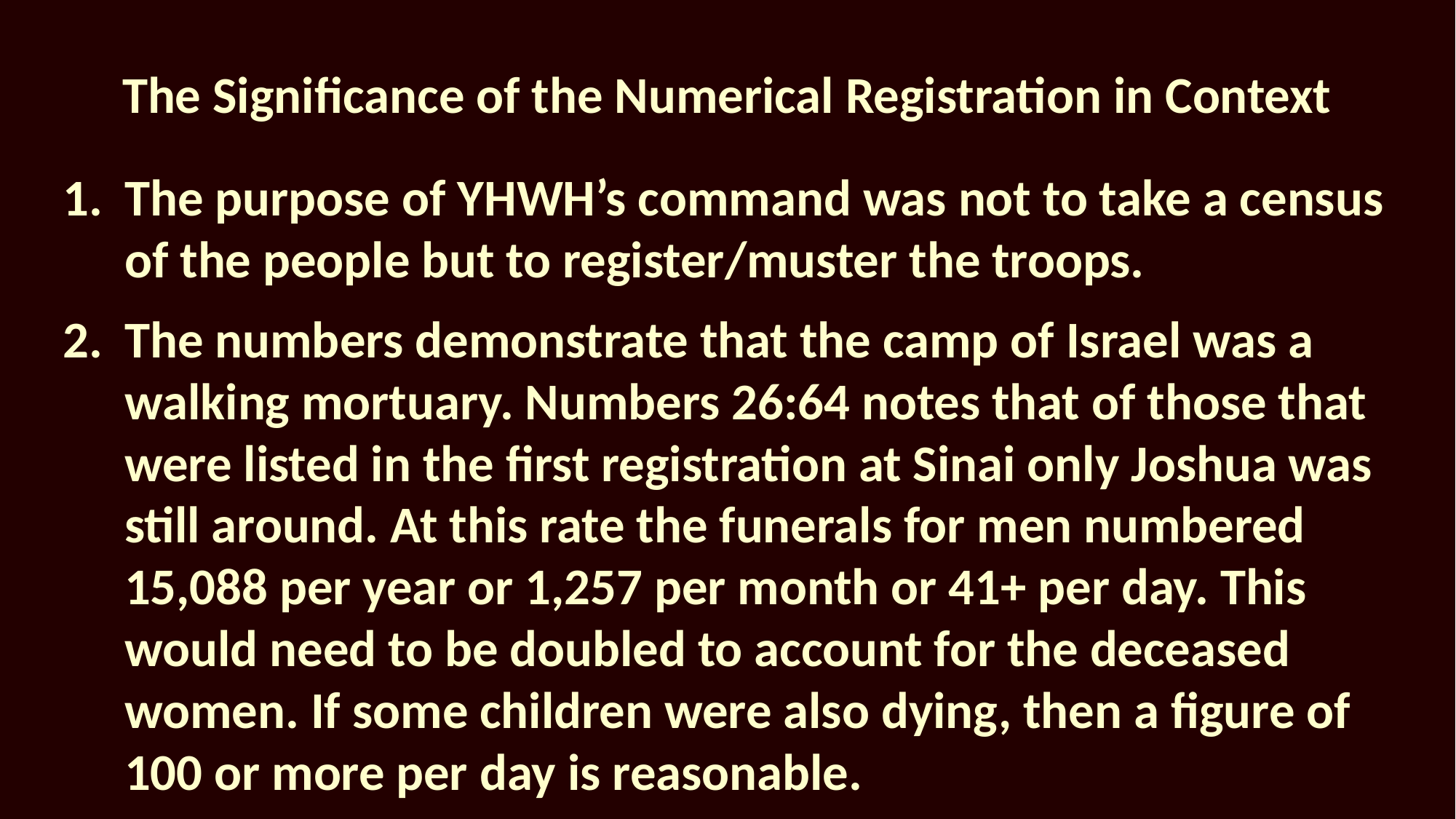

# The Significance of the Numerical Registration in Context
The purpose of YHWH’s command was not to take a census of the people but to register/muster the troops.
The numbers demonstrate that the camp of Israel was a walking mortuary. Numbers 26:64 notes that of those that were listed in the first registration at Sinai only Joshua was still around. At this rate the funerals for men numbered 15,088 per year or 1,257 per month or 41+ per day. This would need to be doubled to account for the deceased women. If some children were also dying, then a figure of 100 or more per day is reasonable.